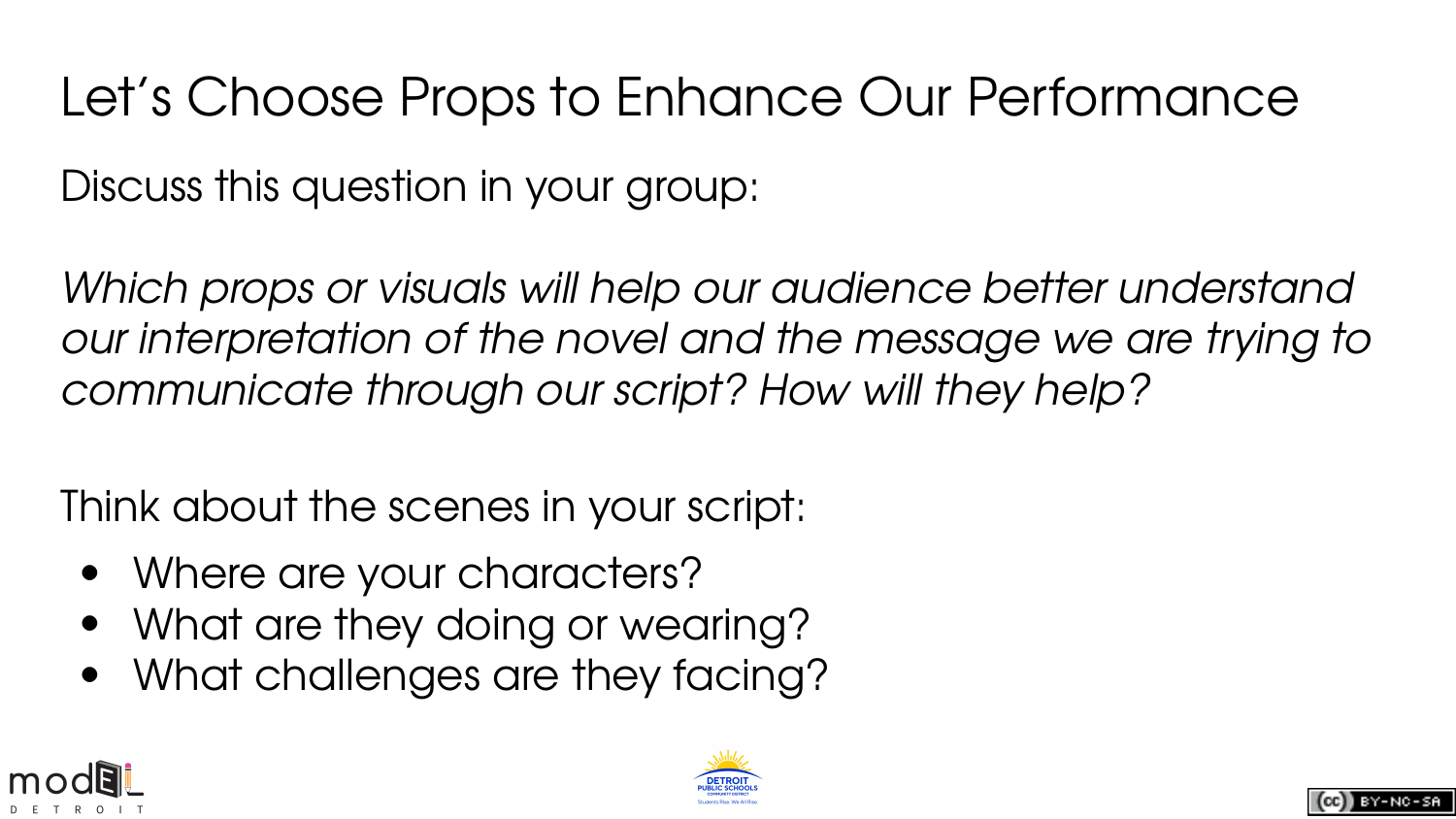

# Let’s Choose Props to Enhance Our Performance
Discuss this question in your group:
Which props or visuals will help our audience better understand our interpretation of the novel and the message we are trying to communicate through our script? How will they help?

Think about the scenes in your script:
Where are your characters?
What are they doing or wearing?
What challenges are they facing?